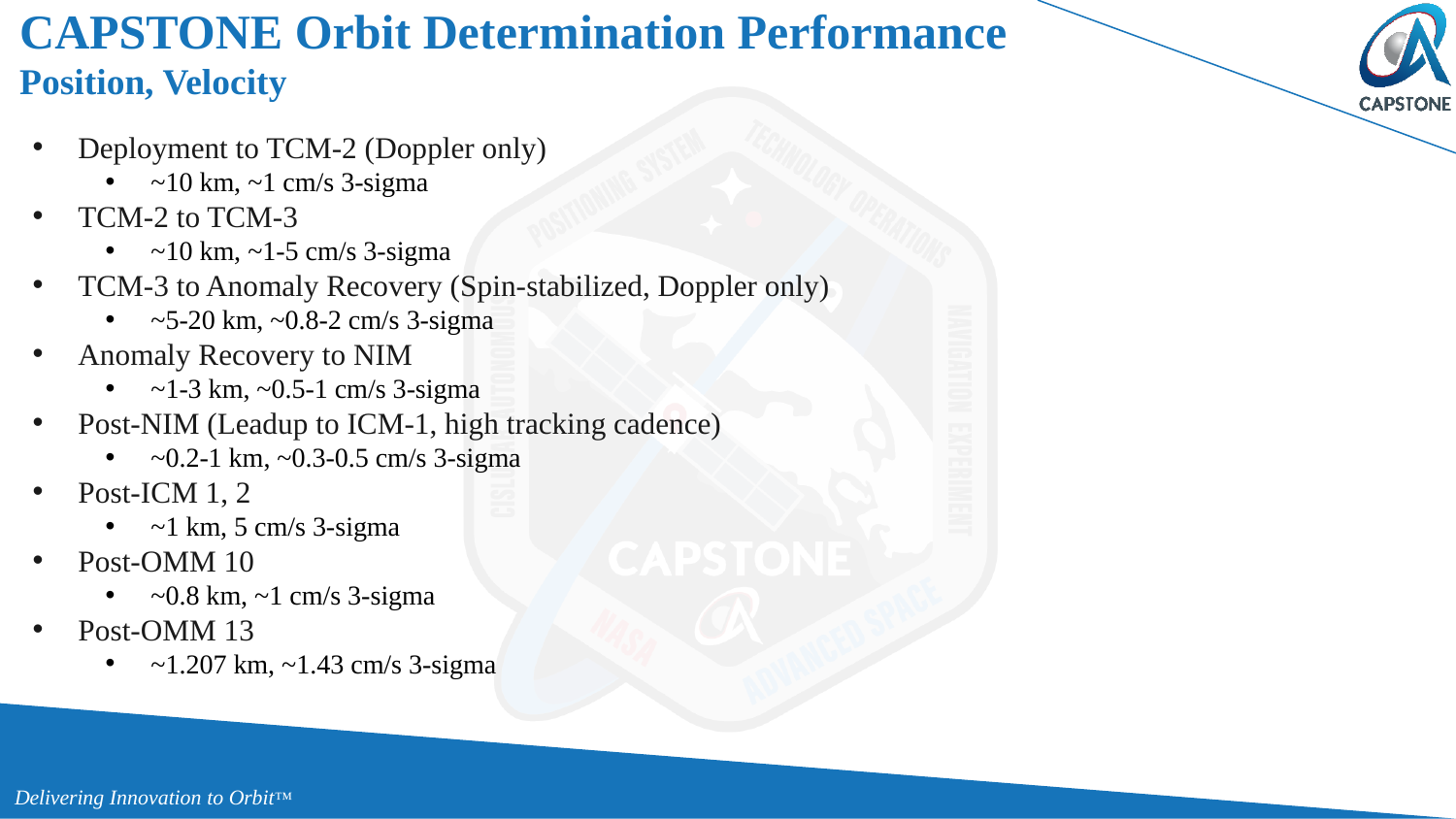

# CAPSTONE Orbit Determination Performance Position, Velocity
Deployment to TCM-2 (Doppler only)
~10 km, ~1 cm/s 3-sigma
TCM-2 to TCM-3
~10 km, ~1-5 cm/s 3-sigma
TCM-3 to Anomaly Recovery (Spin-stabilized, Doppler only)
~5-20 km, ~0.8-2 cm/s 3-sigma
Anomaly Recovery to NIM
~1-3 km, ~0.5-1 cm/s 3-sigma
Post-NIM (Leadup to ICM-1, high tracking cadence)
~0.2-1 km, ~0.3-0.5 cm/s 3-sigma
Post-ICM 1, 2
~1 km, 5 cm/s 3-sigma
Post-OMM 10
~0.8 km, ~1 cm/s 3-sigma
Post-OMM 13
~1.207 km, ~1.43 cm/s 3-sigma